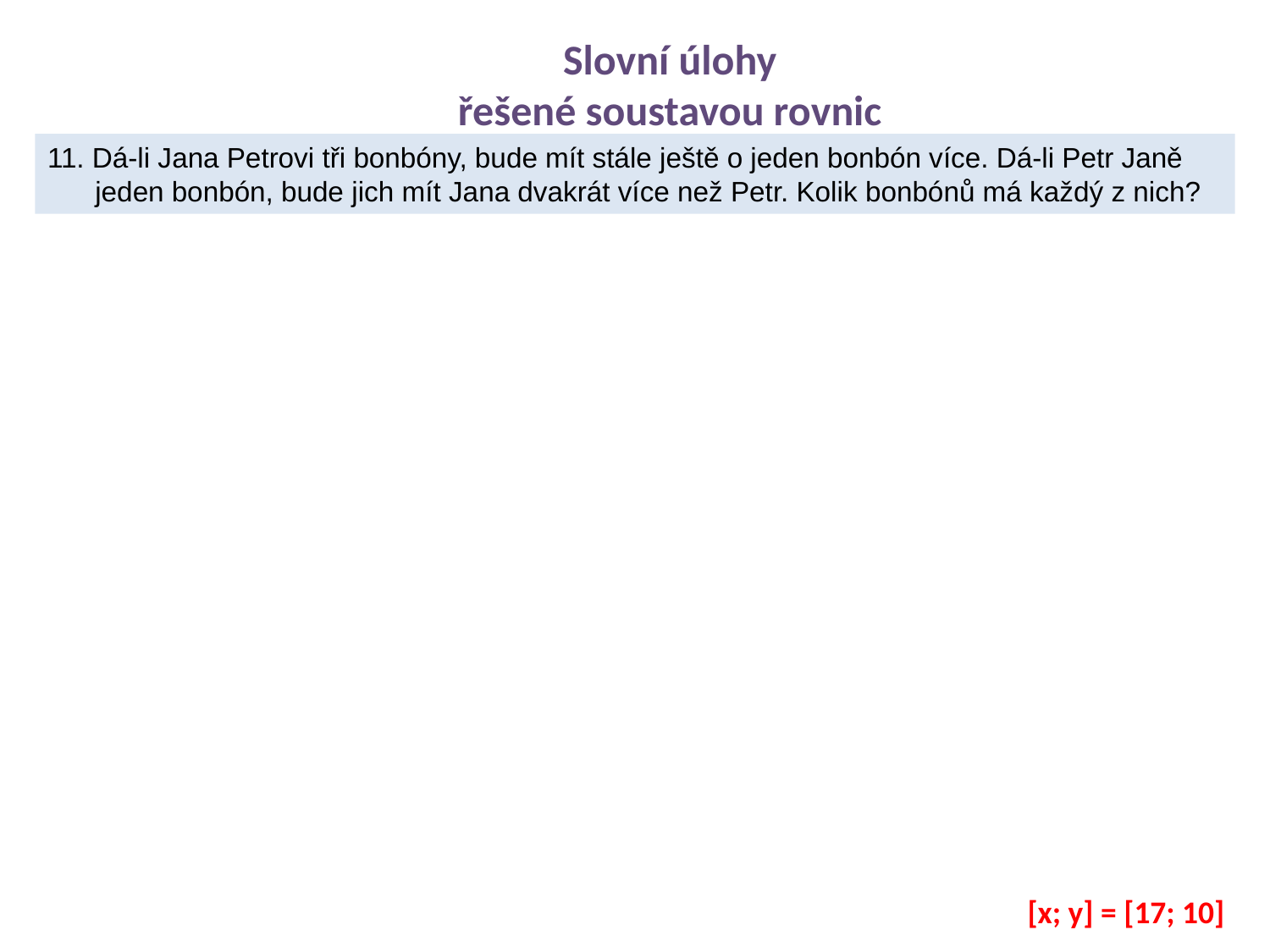

Slovní úlohy
řešené soustavou rovnic

11. Dá-li Jana Petrovi tři bonbóny, bude mít stále ještě o jeden bonbón více. Dá-li Petr Janě jeden bonbón, bude jich mít Jana dvakrát více než Petr. Kolik bonbónů má každý z nich?

[x; y] = [17; 10]